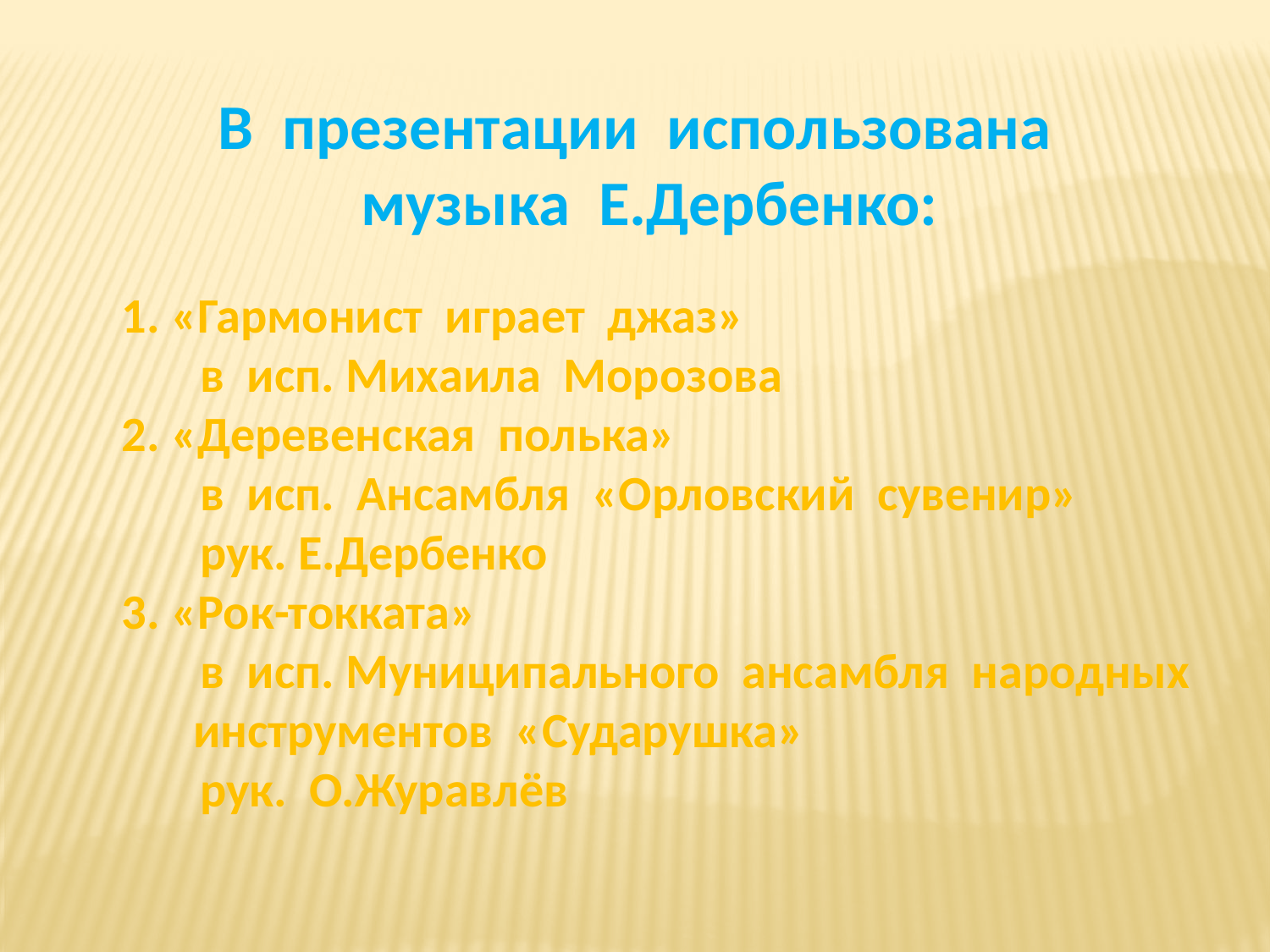

В  презентации  использована
  музыка  Е.Дербенко:
1. «Гармонист  играет  джаз»
       в  исп. Михаила  Морозова
2. «Деревенская  полька»
       в  исп.  Ансамбля  «Орловский  сувенир»
       рук. Е.Дербенко
3. «Рок-токката»
       в  исп. Муниципального  ансамбля  народных  инструментов  «Сударушка»
       рук.  О.Журавлёв